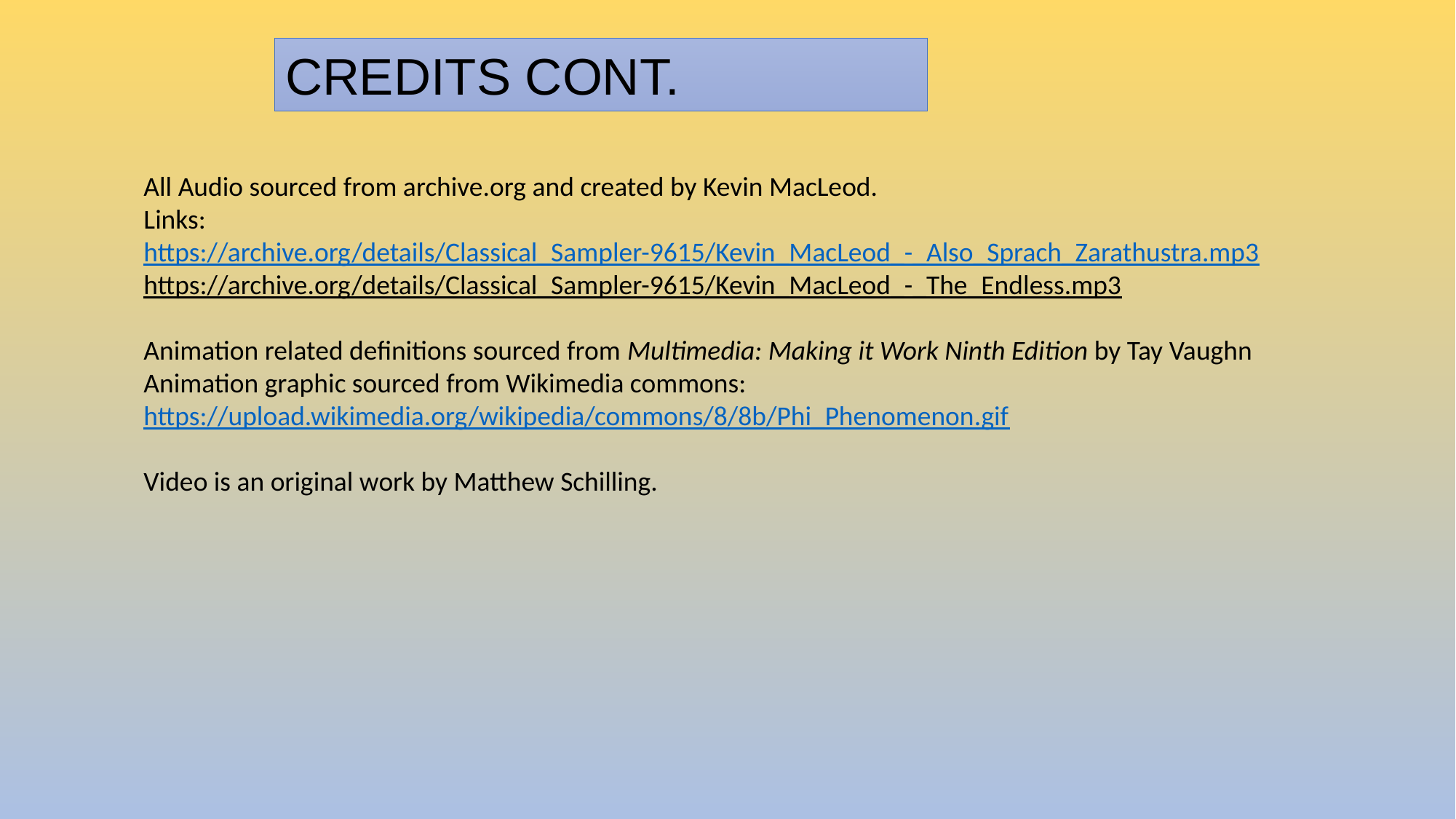

CREDITS CONT.
All Audio sourced from archive.org and created by Kevin MacLeod.
Links:
https://archive.org/details/Classical_Sampler-9615/Kevin_MacLeod_-_Also_Sprach_Zarathustra.mp3
https://archive.org/details/Classical_Sampler-9615/Kevin_MacLeod_-_The_Endless.mp3

Animation related definitions sourced from Multimedia: Making it Work Ninth Edition by Tay Vaughn
Animation graphic sourced from Wikimedia commons: https://upload.wikimedia.org/wikipedia/commons/8/8b/Phi_Phenomenon.gif

Video is an original work by Matthew Schilling.